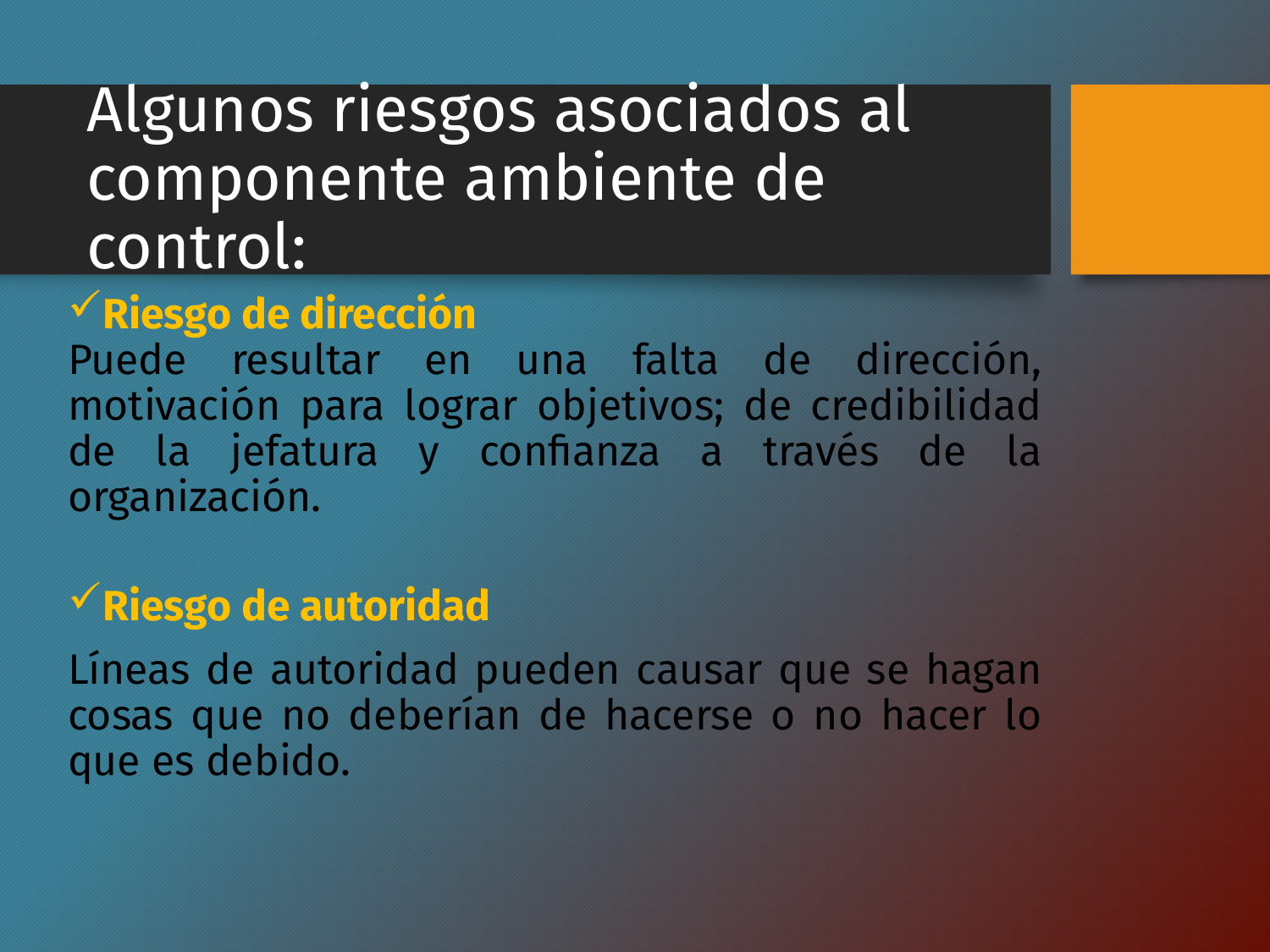

# Algunos riesgos asociados al componente ambiente de control:
Riesgo de dirección
Puede resultar en una falta de dirección, motivación para lograr objetivos; de credibilidad de la jefatura y confianza a través de la organización.

Riesgo de autoridad
Líneas de autoridad pueden causar que se hagan cosas que no deberían de hacerse o no hacer lo que es debido.